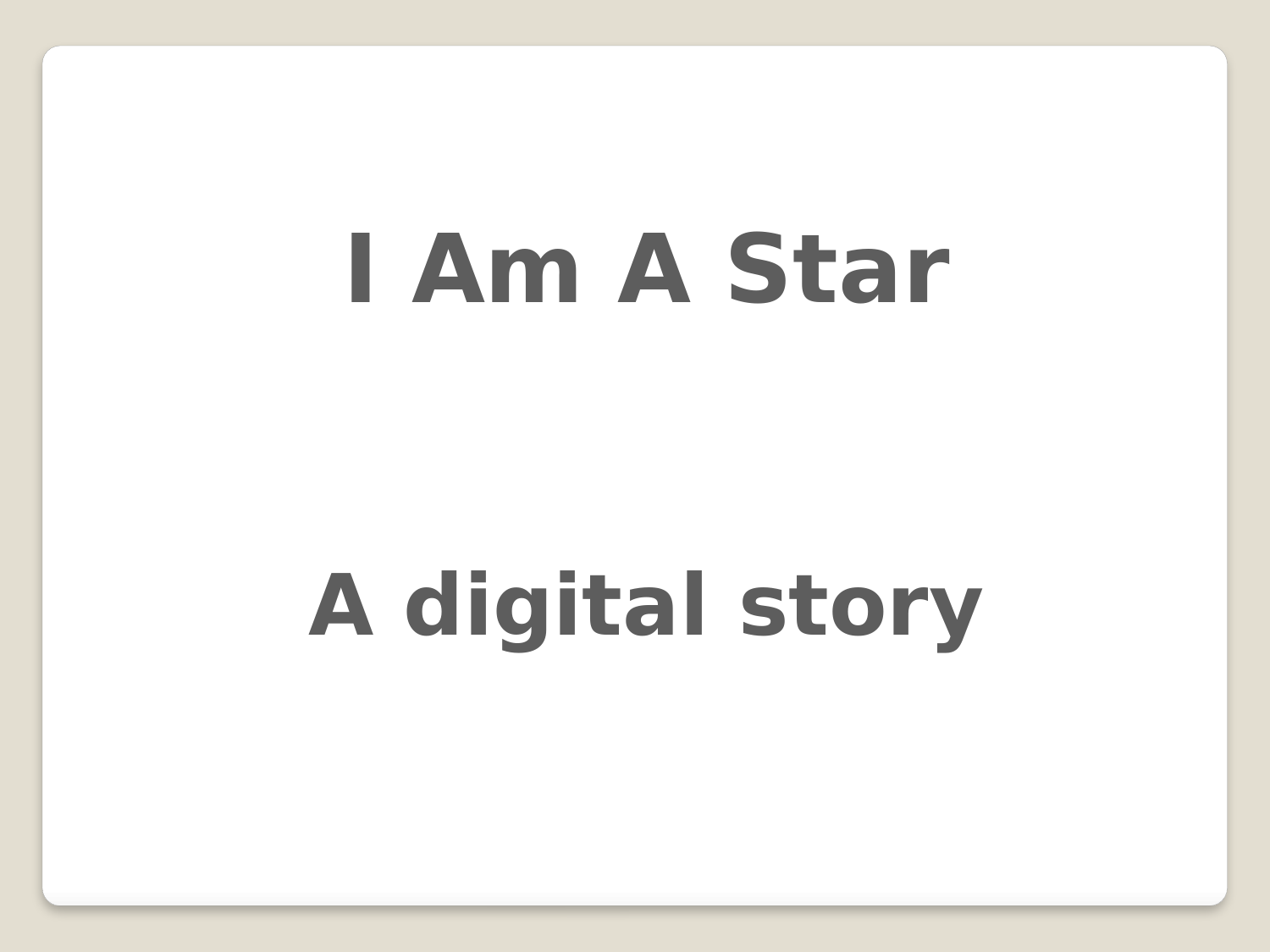

I Am A Star

A digital story